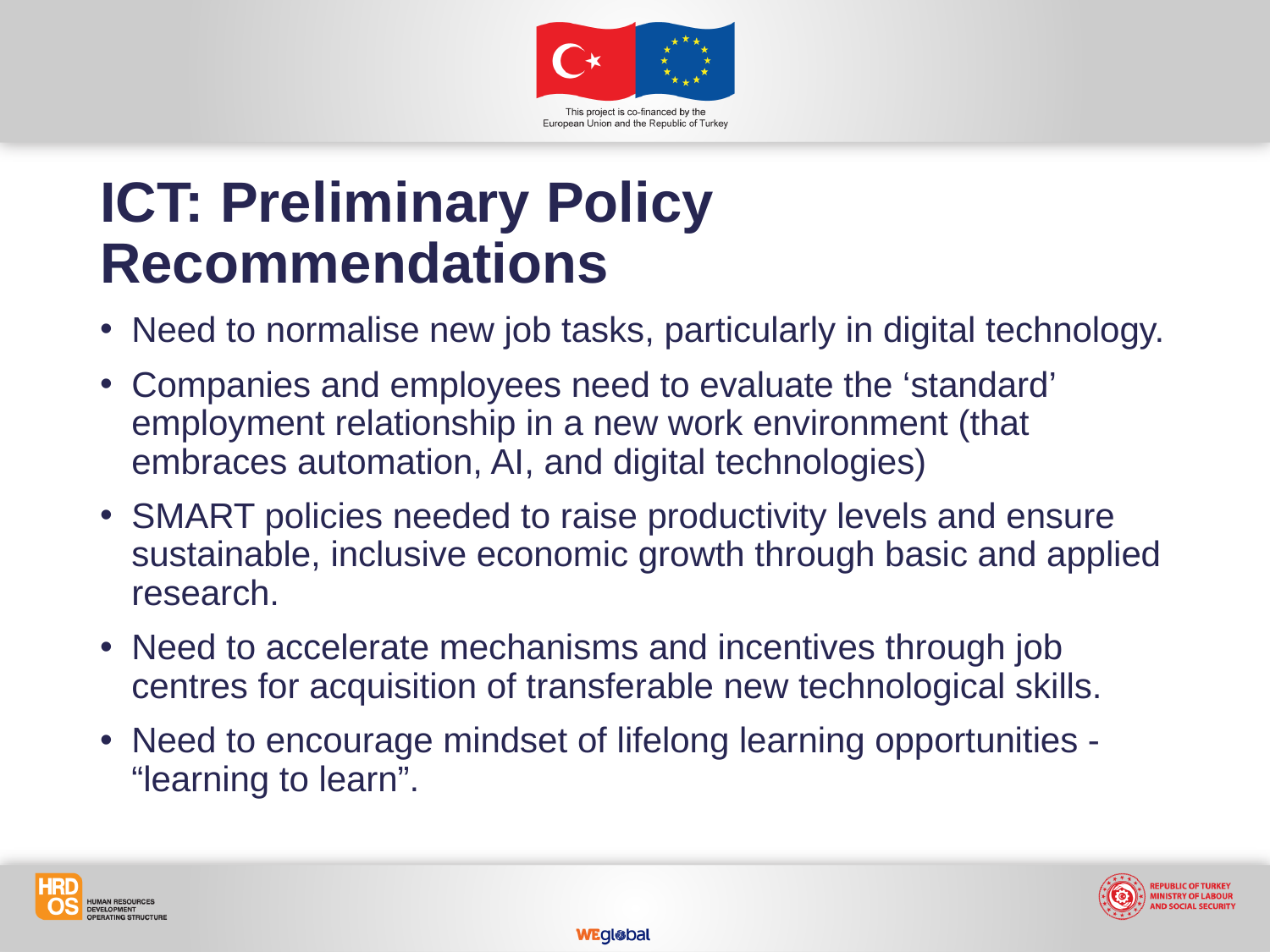

ICT: Preliminary Policy Recommendations
Need to normalise new job tasks, particularly in digital technology.
Companies and employees need to evaluate the ‘standard’ employment relationship in a new work environment (that embraces automation, AI, and digital technologies)
SMART policies needed to raise productivity levels and ensure sustainable, inclusive economic growth through basic and applied research.
Need to accelerate mechanisms and incentives through job centres for acquisition of transferable new technological skills.
Need to encourage mindset of lifelong learning opportunities - “learning to learn”.